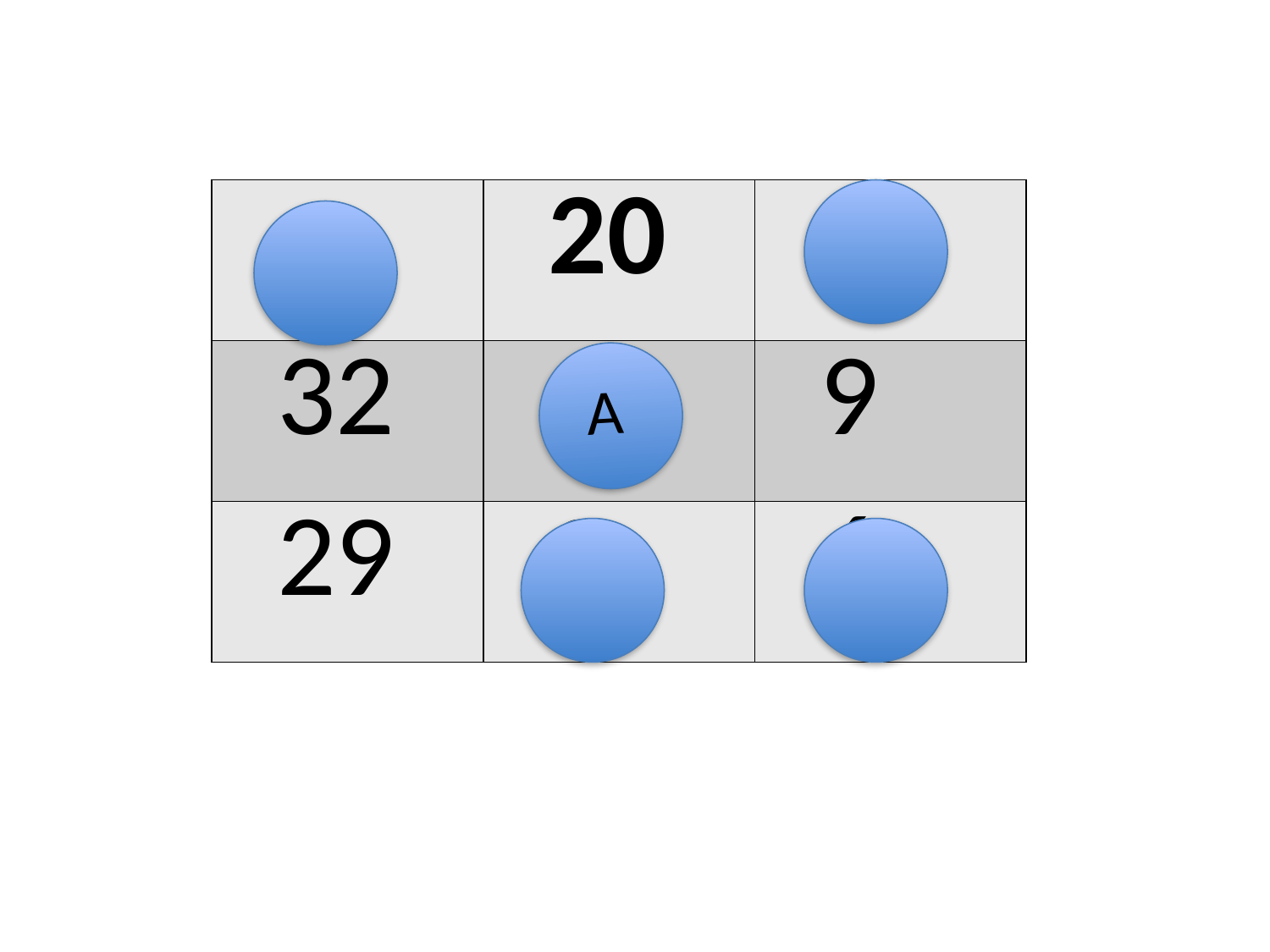

| - | 20 | 23 |
| --- | --- | --- |
| 32 | 12 | 9 |
| 29 | 9 | 6 |

 A